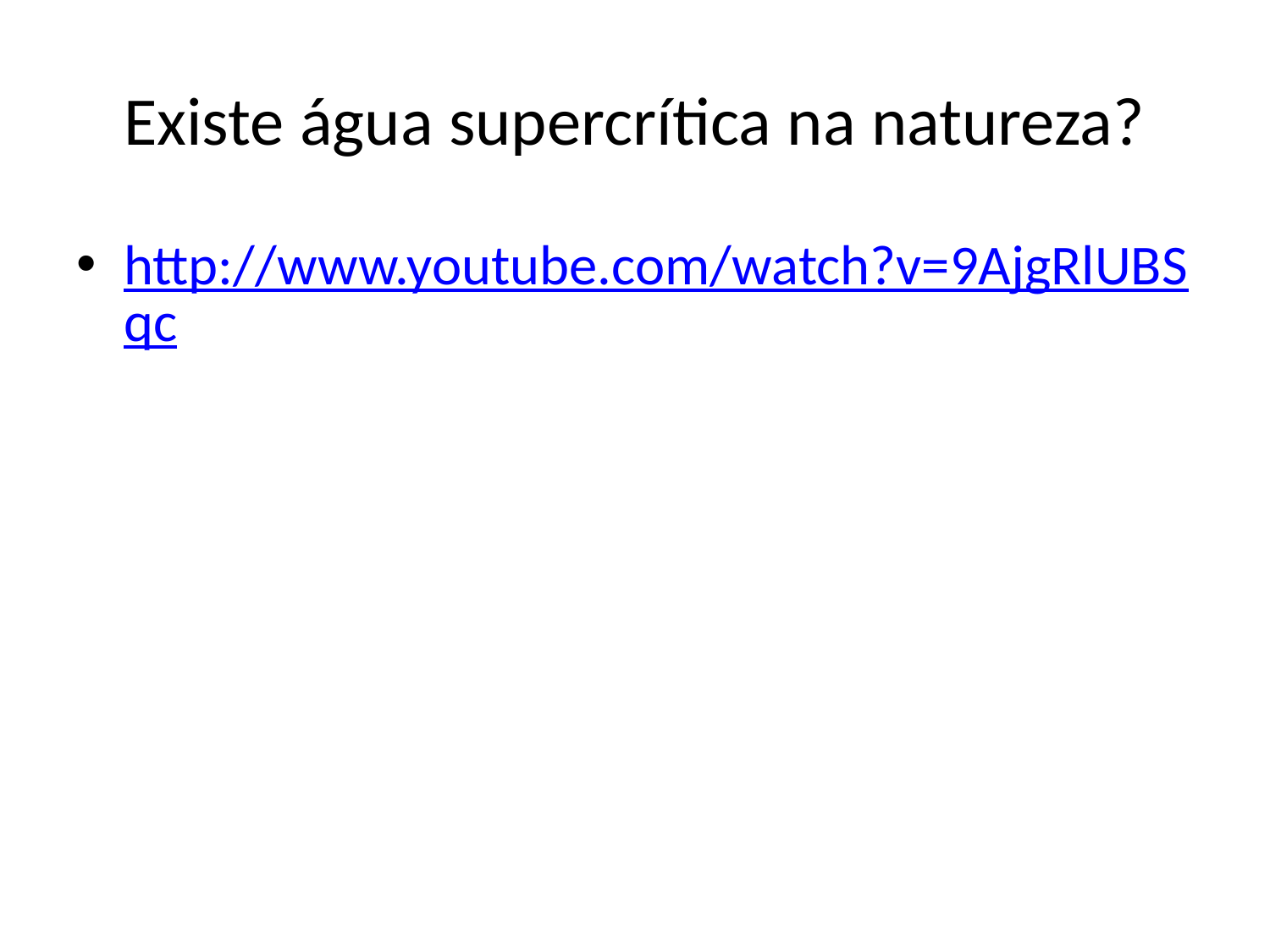

# Existe água supercrítica na natureza?
http://www.youtube.com/watch?v=9AjgRlUBSqc